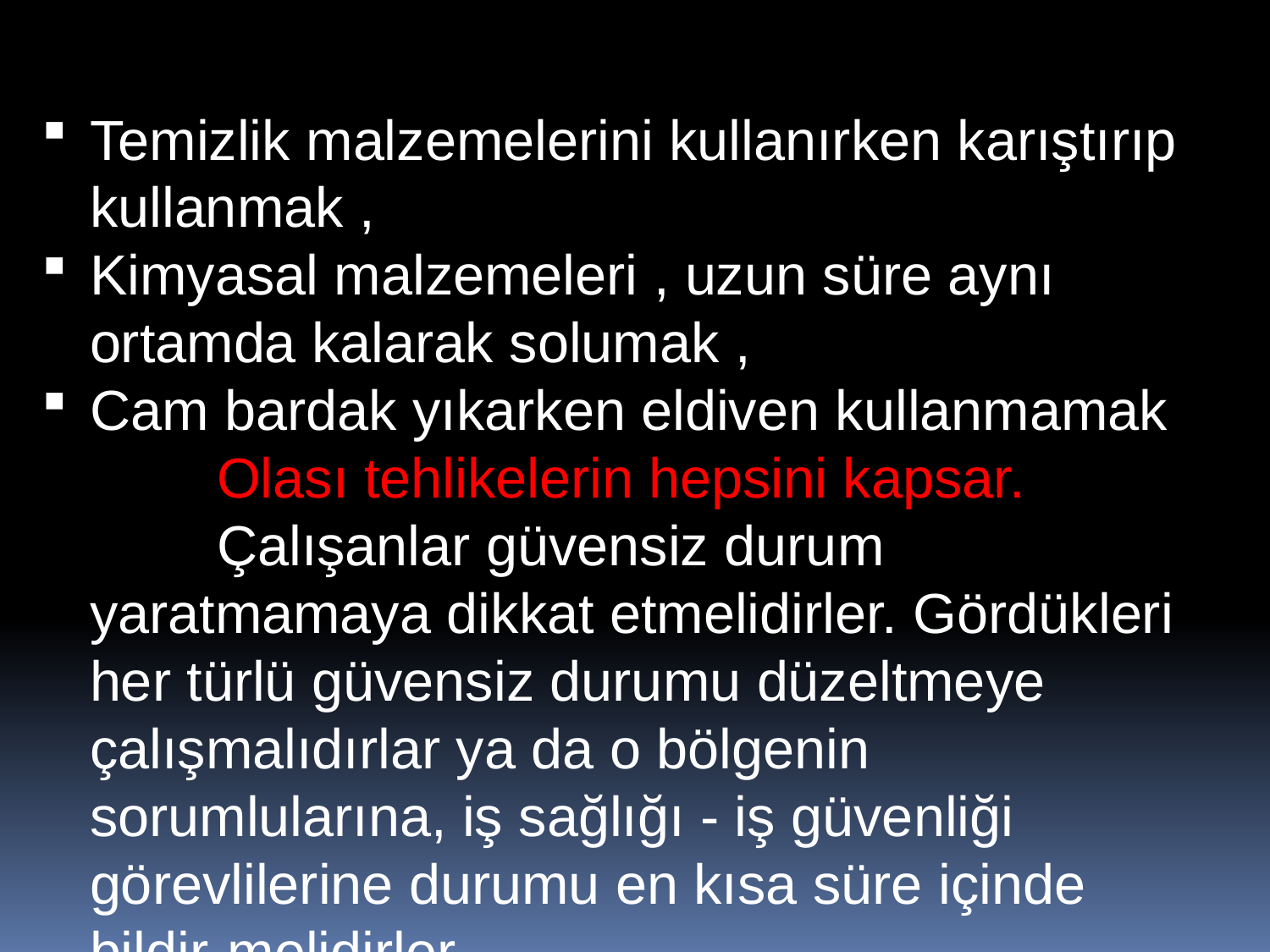

Temizlik malzemelerini kullanırken karıştırıp kullanmak ,
Kimyasal malzemeleri , uzun süre aynı ortamda kalarak solumak ,
Cam bardak yıkarken eldiven kullanmamak
		Olası tehlikelerin hepsini kapsar.
		Çalışanlar güvensiz durum yaratmamaya dikkat etmelidirler. Gördükleri  her türlü güvensiz durumu düzeltmeye çalışmalıdırlar ya da o bölgenin sorumlularına, iş sağlığı - iş güvenliği görevlilerine durumu en kısa süre içinde bildir-melidirler.